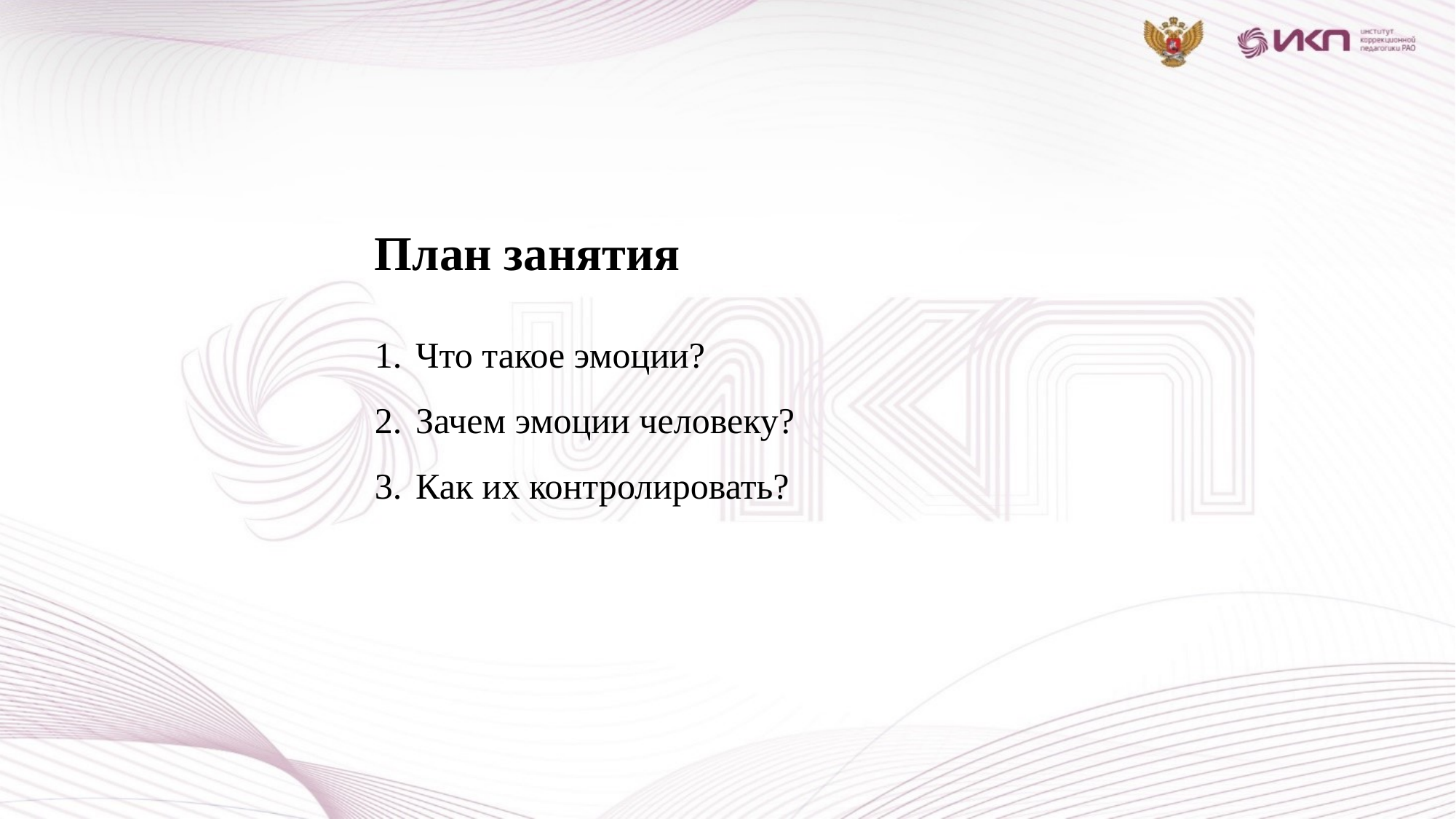

План занятия

Что такое эмоции?
Зачем эмоции человеку?
Как их контролировать?